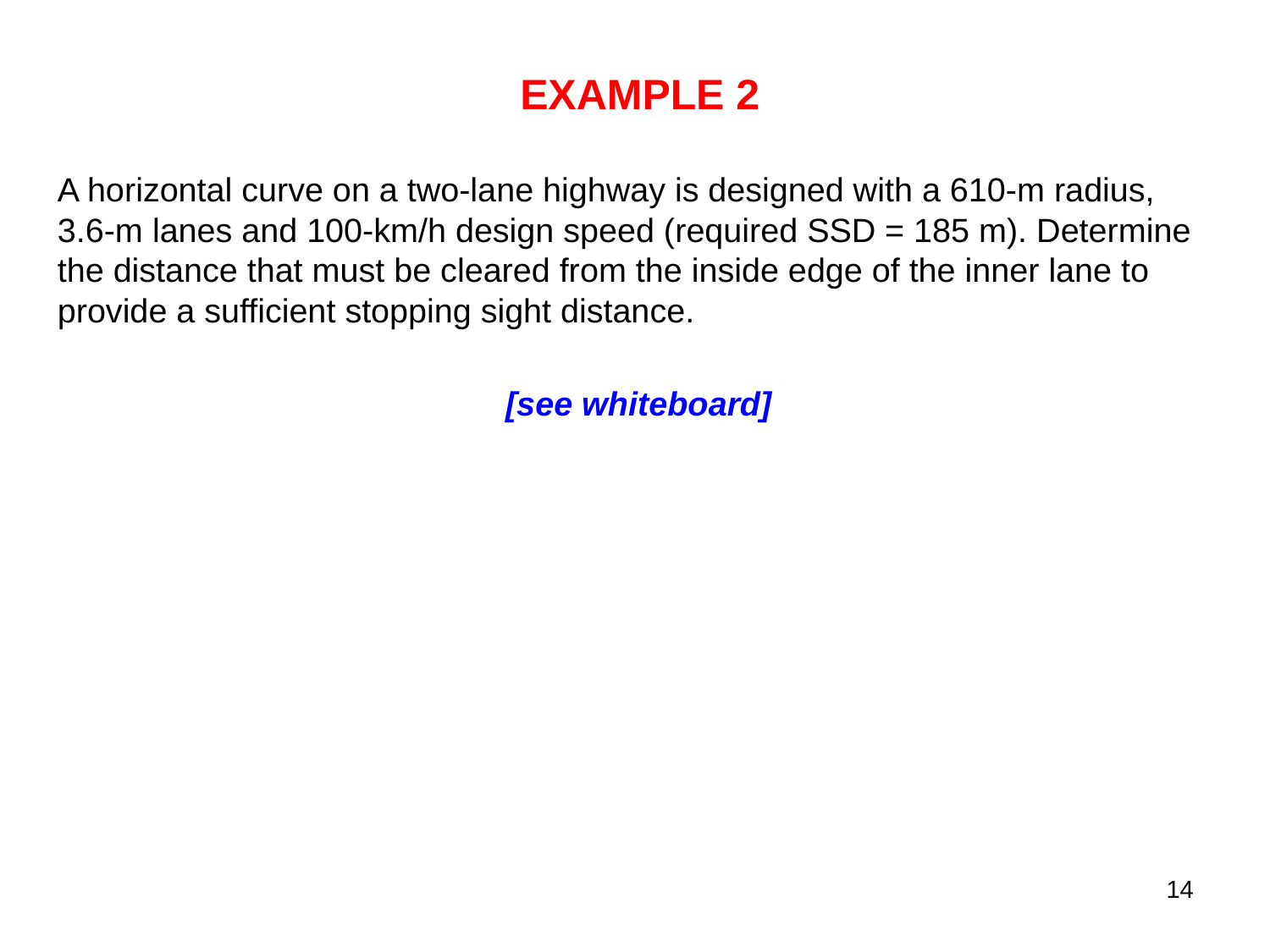

EXAMPLE 2
A horizontal curve on a two-lane highway is designed with a 610-m radius, 3.6-m lanes and 100-km/h design speed (required SSD = 185 m). Determine the distance that must be cleared from the inside edge of the inner lane to provide a sufficient stopping sight distance.

[see whiteboard]
14